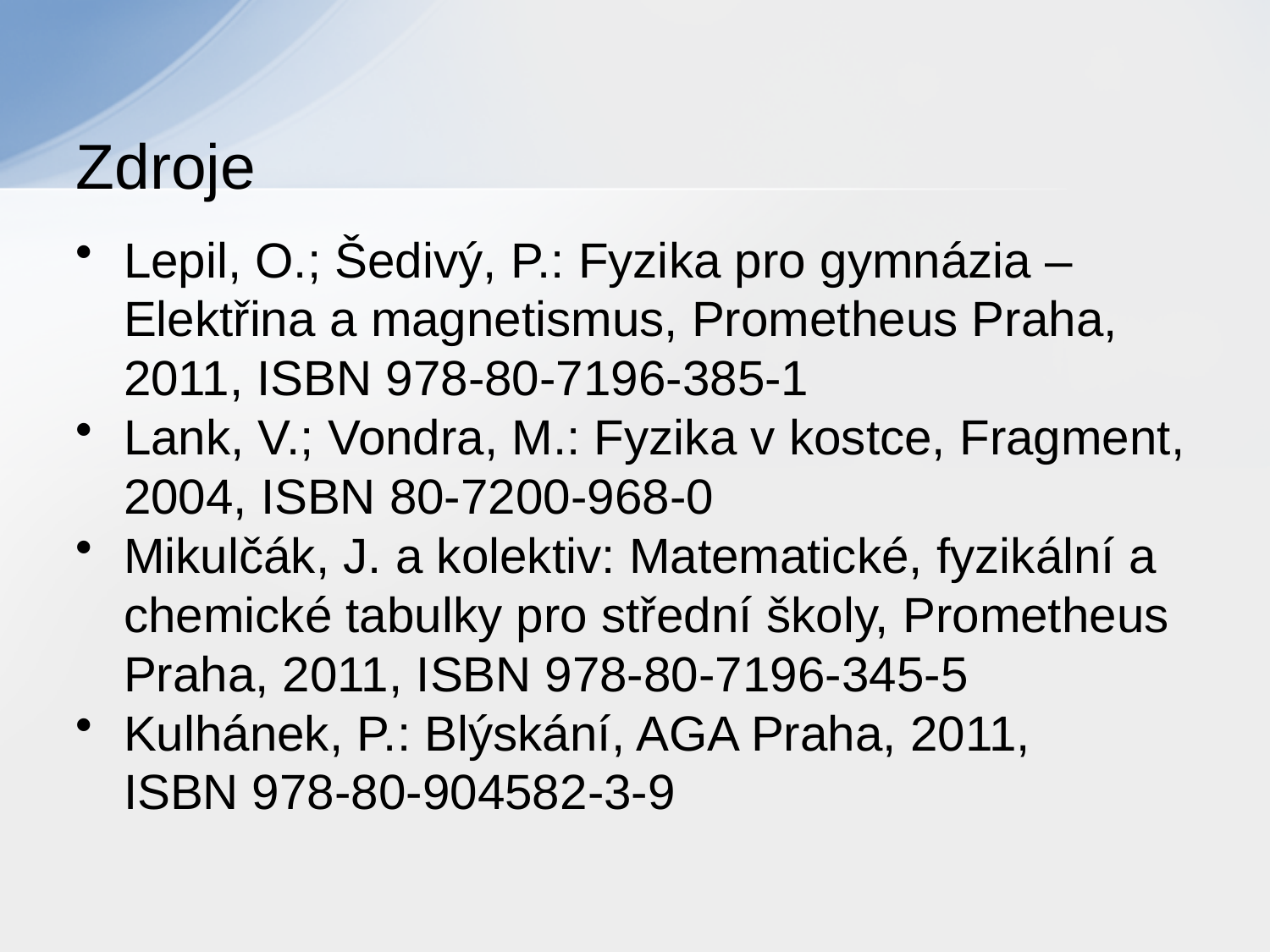

# Zdroje
Lepil, O.; Šedivý, P.: Fyzika pro gymnázia – Elektřina a magnetismus, Prometheus Praha, 2011, ISBN 978-80-7196-385-1
Lank, V.; Vondra, M.: Fyzika v kostce, Fragment, 2004, ISBN 80-7200-968-0
Mikulčák, J. a kolektiv: Matematické, fyzikální a chemické tabulky pro střední školy, Prometheus Praha, 2011, ISBN 978-80-7196-345-5
Kulhánek, P.: Blýskání, AGA Praha, 2011,
ISBN 978-80-904582-3-9